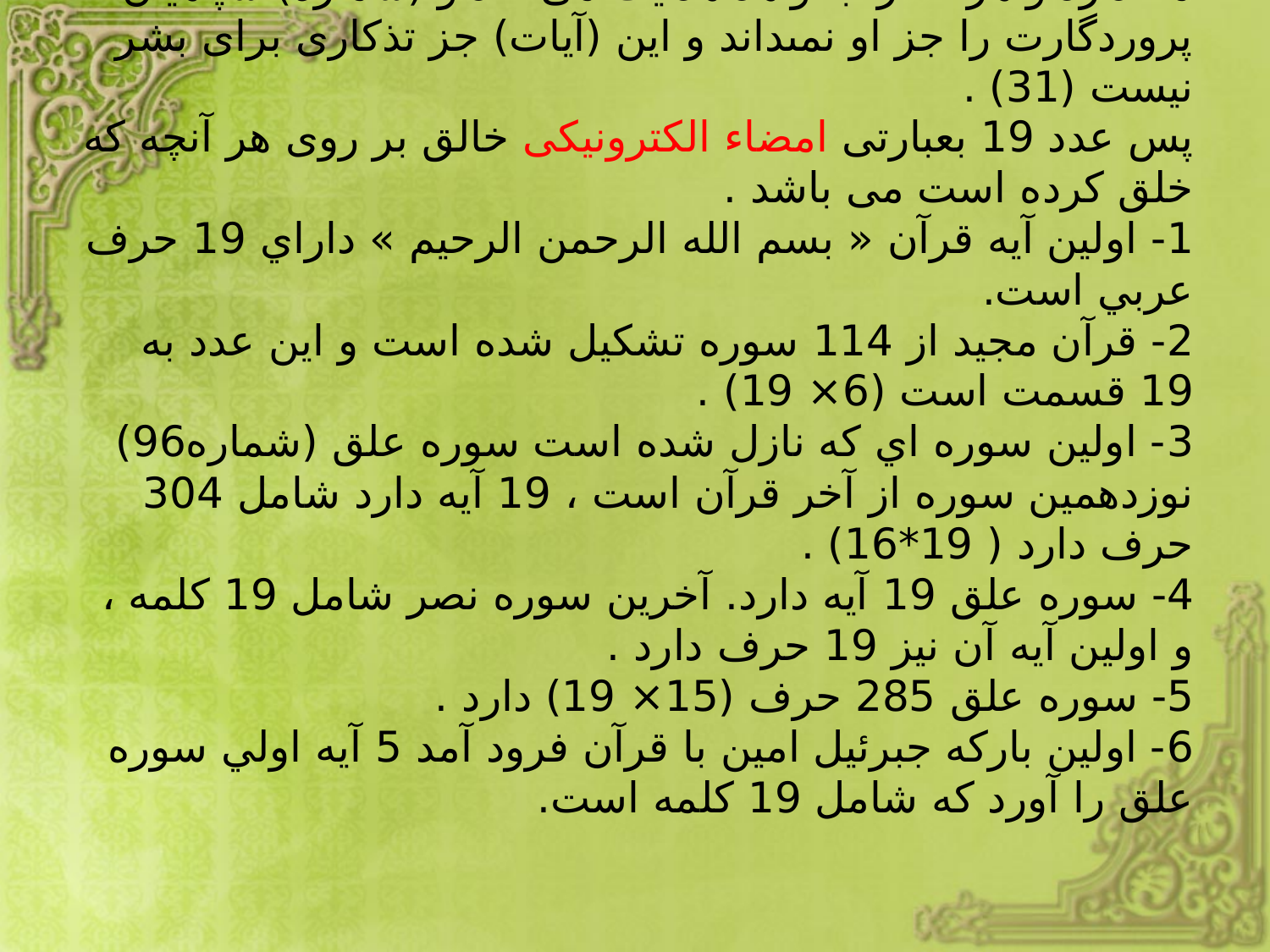

# و ما موكلان آتش را جز فرشتگان نگردانيديم و شماره آنها را جز آزمايشى براى كسانى كه كافر شده‏اند قرار نداديم تا آنان كه اهل كتابند يقين به هم رسانند و ايمان كسانى كه ايمان آورده‏اند افزون گردد و آنان كه كتاب به ايشان داده شده و (نيز) مؤمنان به شك نيفتند و تا كسانى كه در دلهايشان بيمارى است و كافران بگويند خدا از اين وصف‏كردن چه چيزى را اراده كرده است اين گونه خدا هر كه را بخواهد بيراه مى‏گذارد و هر كه را بخواهد هدايت مى كند و (شماره) سپاهيان پروردگارت را جز او نمى‏داند و اين (آيات) جز تذكارى براى بشر نيست (31) . پس عدد 19 بعبارتی امضاء الکترونیکی خالق بر روی هر آنچه که خلق کرده است می باشد . 1- اولين آيه قرآن « بسم الله الرحمن الرحيم » داراي 19 حرف عربي است. 2- قرآن مجيد از 114 سوره تشكيل شده است و اين عدد به 19 قسمت است (6× 19) . 3- اولين سوره اي كه نازل شده است سوره علق (شماره96) نوزدهمين سوره از آخر قرآن است ، 19 آیه دارد شامل 304 حرف دارد ( 19*16) . 4- سوره علق 19 آيه دارد. آخرین سوره نصر شامل 19 کلمه ، و اولین آیه آن نیز 19 حرف دارد . 5- سوره علق 285 حرف (15× 19) دارد . 6- اولين باركه جبرئيل امين با قرآن فرود آمد 5 آيه اولي سوره علق را آورد كه شامل 19 كلمه است.